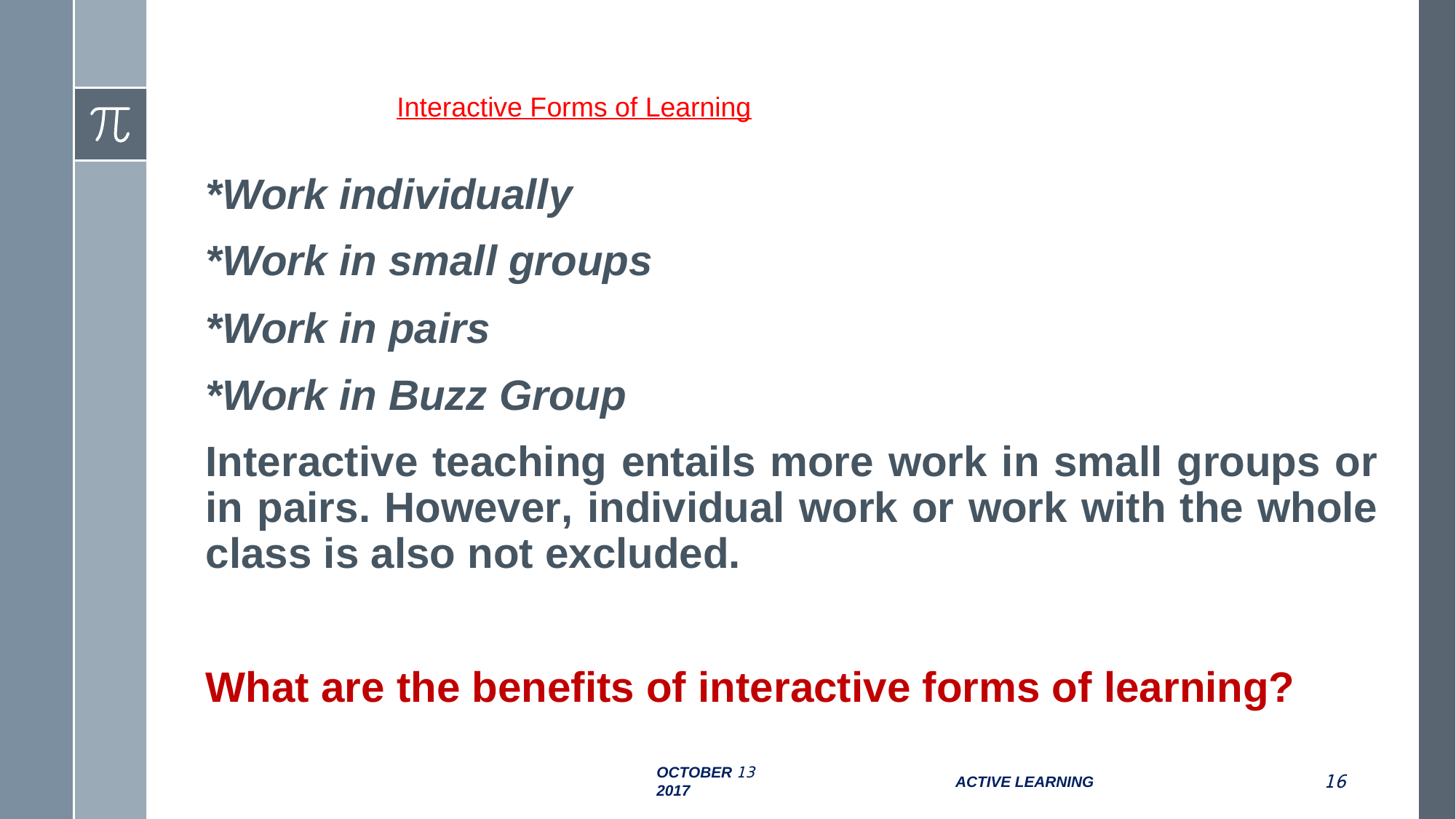

# Interactive Forms of Learning
*Work individually
*Work in small groups
*Work in pairs
*Work in Buzz Group
Interactive teaching entails more work in small groups or in pairs. However, individual work or work with the whole class is also not excluded.

What are the benefits of interactive forms of learning?

Active Learning
16
13 October 2017